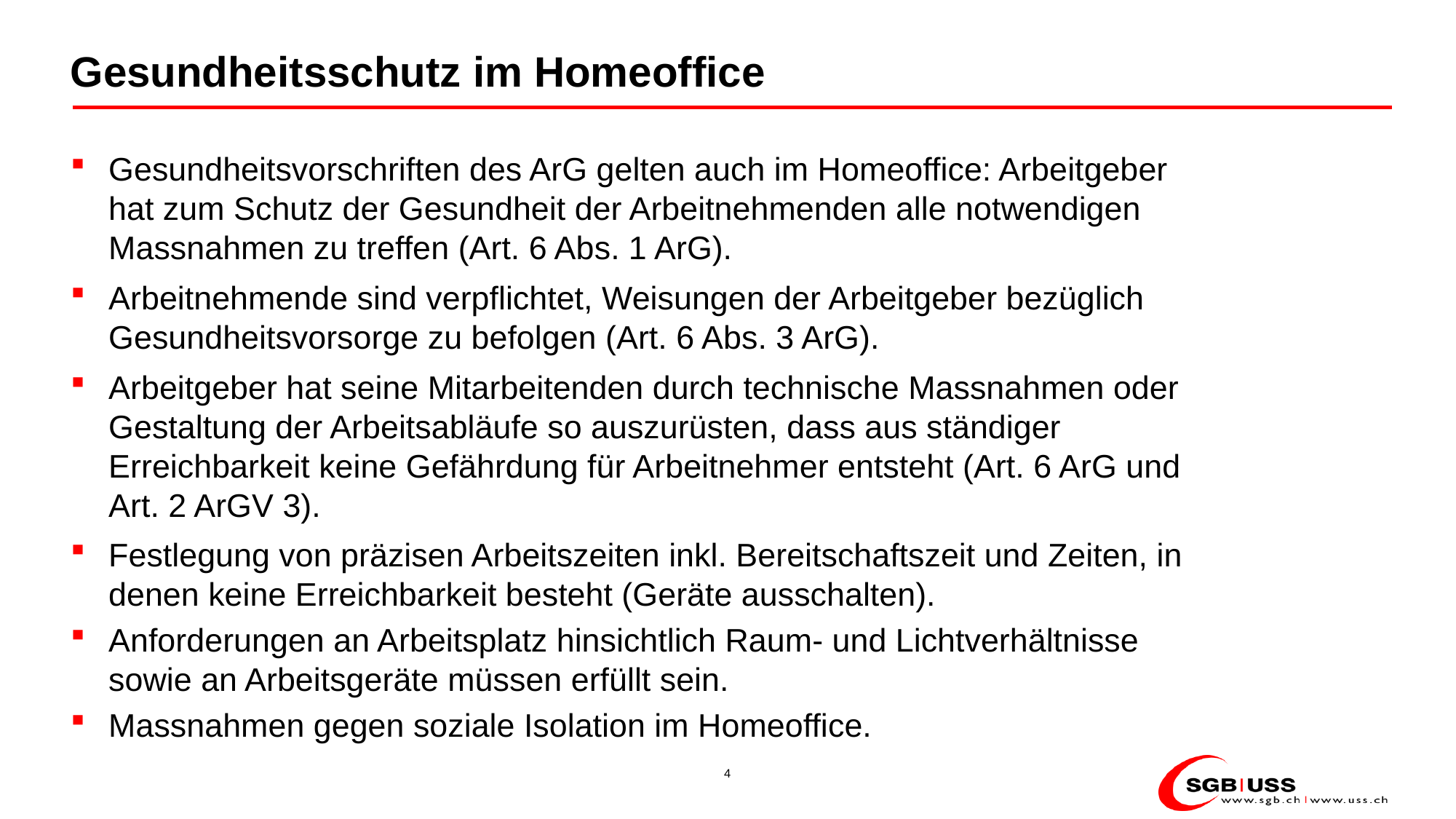

# Gesundheitsschutz im Homeoffice
Gesundheitsvorschriften des ArG gelten auch im Homeoffice: Arbeitgeber hat zum Schutz der Gesundheit der Arbeitnehmenden alle notwendigen Massnahmen zu treffen (Art. 6 Abs. 1 ArG).
Arbeitnehmende sind verpflichtet, Weisungen der Arbeitgeber bezüglich Gesundheitsvorsorge zu befolgen (Art. 6 Abs. 3 ArG).
Arbeitgeber hat seine Mitarbeitenden durch technische Massnahmen oder Gestaltung der Arbeitsabläufe so auszurüsten, dass aus ständiger Erreichbarkeit keine Gefährdung für Arbeitnehmer entsteht (Art. 6 ArG und Art. 2 ArGV 3).
Festlegung von präzisen Arbeitszeiten inkl. Bereitschaftszeit und Zeiten, in denen keine Erreichbarkeit besteht (Geräte ausschalten).
Anforderungen an Arbeitsplatz hinsichtlich Raum- und Lichtverhältnisse sowie an Arbeitsgeräte müssen erfüllt sein.
Massnahmen gegen soziale Isolation im Homeoffice.

4